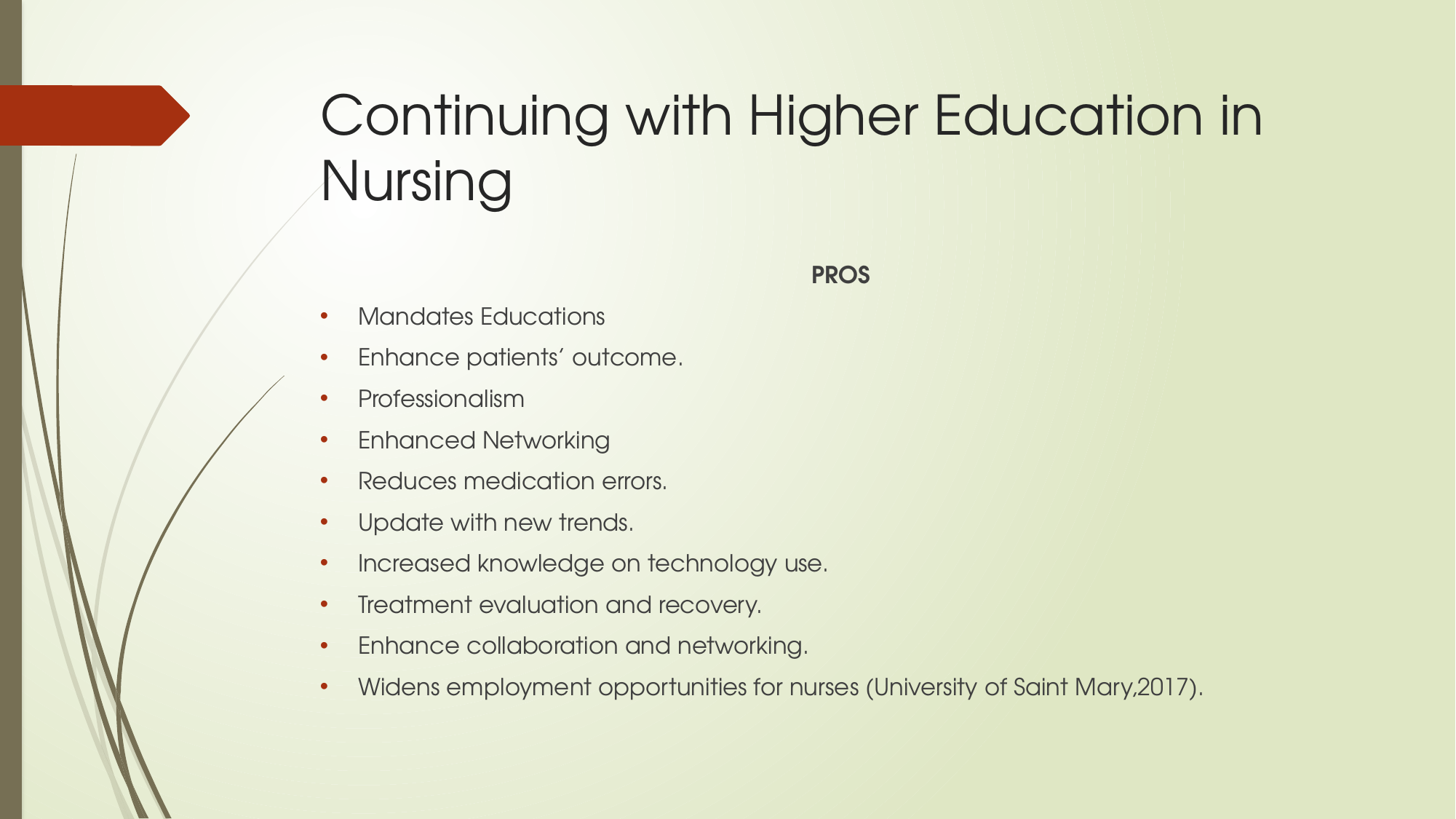

# Continuing with Higher Education in Nursing
PROS
Mandates Educations
Enhance patients’ outcome.
Professionalism
Enhanced Networking
Reduces medication errors.
Update with new trends.
Increased knowledge on technology use.
Treatment evaluation and recovery.
Enhance collaboration and networking.
Widens employment opportunities for nurses (University of Saint Mary,2017).